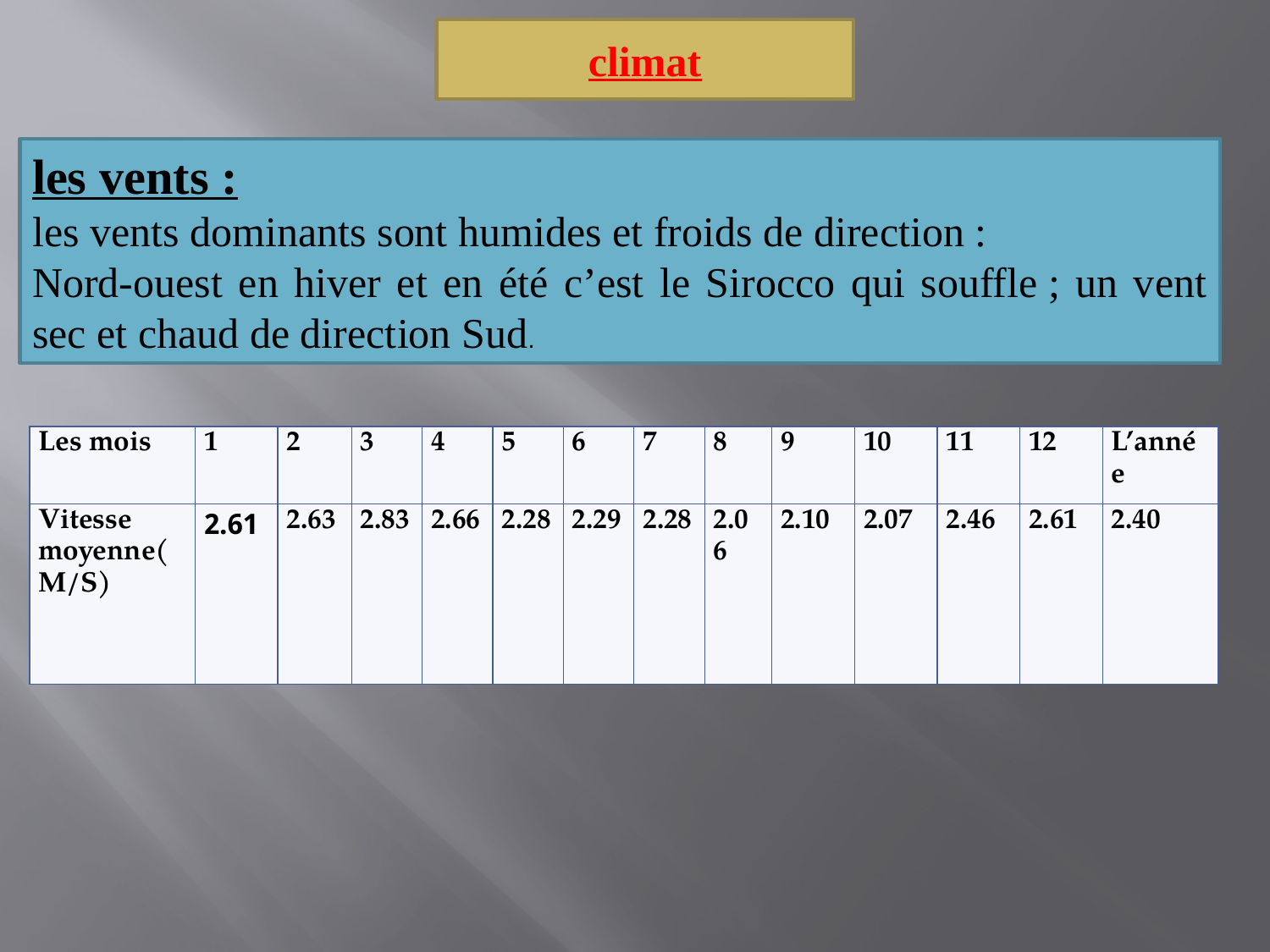

climat
les vents :
les vents dominants sont humides et froids de direction :
Nord-ouest en hiver et en été c’est le Sirocco qui souffle ; un vent sec et chaud de direction Sud.
| Les mois | 1 | 2 | 3 | 4 | 5 | 6 | 7 | 8 | 9 | 10 | 11 | 12 | L’année |
| --- | --- | --- | --- | --- | --- | --- | --- | --- | --- | --- | --- | --- | --- |
| Vitesse moyenne(M/S) | 2.61 | 2.63 | 2.83 | 2.66 | 2.28 | 2.29 | 2.28 | 2.06 | 2.10 | 2.07 | 2.46 | 2.61 | 2.40 |